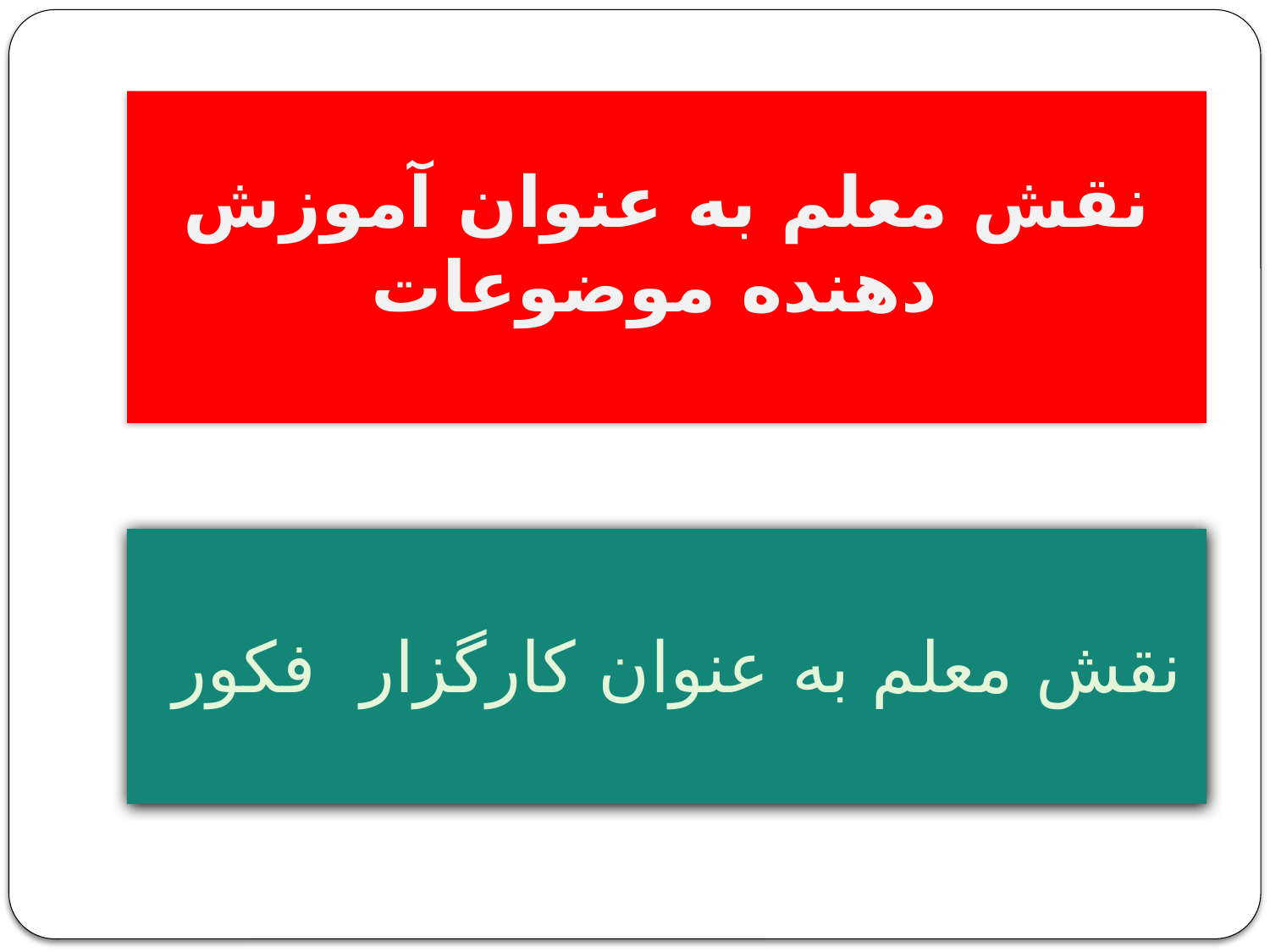

# نقش معلم به عنوان آموزش دهنده موضوعات
نقش معلم به عنوان کارگزار  فکور